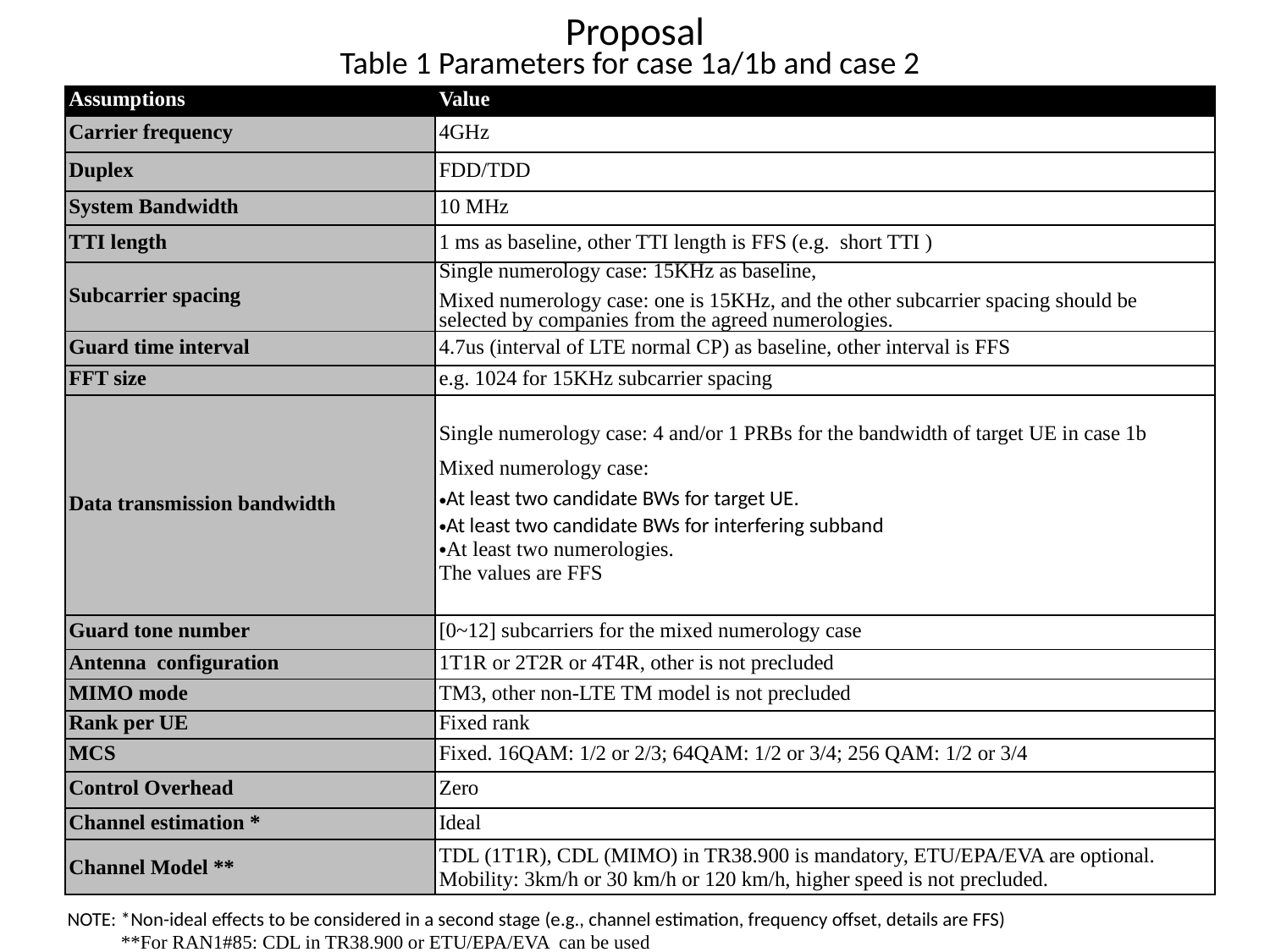

# Proposal
Table 1 Parameters for case 1a/1b and case 2
| Assumptions | Value |
| --- | --- |
| Carrier frequency | 4GHz |
| Duplex | FDD/TDD |
| System Bandwidth | 10 MHz |
| TTI length | 1 ms as baseline, other TTI length is FFS (e.g. short TTI ) |
| Subcarrier spacing | Single numerology case: 15KHz as baseline, Mixed numerology case: one is 15KHz, and the other subcarrier spacing should be selected by companies from the agreed numerologies. |
| Guard time interval | 4.7us (interval of LTE normal CP) as baseline, other interval is FFS |
| FFT size | e.g. 1024 for 15KHz subcarrier spacing |
| Data transmission bandwidth | Single numerology case: 4 and/or 1 PRBs for the bandwidth of target UE in case 1b Mixed numerology case: At least two candidate BWs for target UE. At least two candidate BWs for interfering subband At least two numerologies. The values are FFS |
| Guard tone number | [0~12] subcarriers for the mixed numerology case |
| Antenna configuration | 1T1R or 2T2R or 4T4R, other is not precluded |
| MIMO mode | TM3, other non-LTE TM model is not precluded |
| Rank per UE | Fixed rank |
| MCS | Fixed. 16QAM: 1/2 or 2/3; 64QAM: 1/2 or 3/4; 256 QAM: 1/2 or 3/4 |
| Control Overhead | Zero |
| Channel estimation \* | Ideal |
| Channel Model \*\* | TDL (1T1R), CDL (MIMO) in TR38.900 is mandatory, ETU/EPA/EVA are optional. Mobility: 3km/h or 30 km/h or 120 km/h, higher speed is not precluded. |
NOTE: *Non-ideal effects to be considered in a second stage (e.g., channel estimation, frequency offset, details are FFS)
           **For RAN1#85: CDL in TR38.900 or ETU/EPA/EVA  can be used